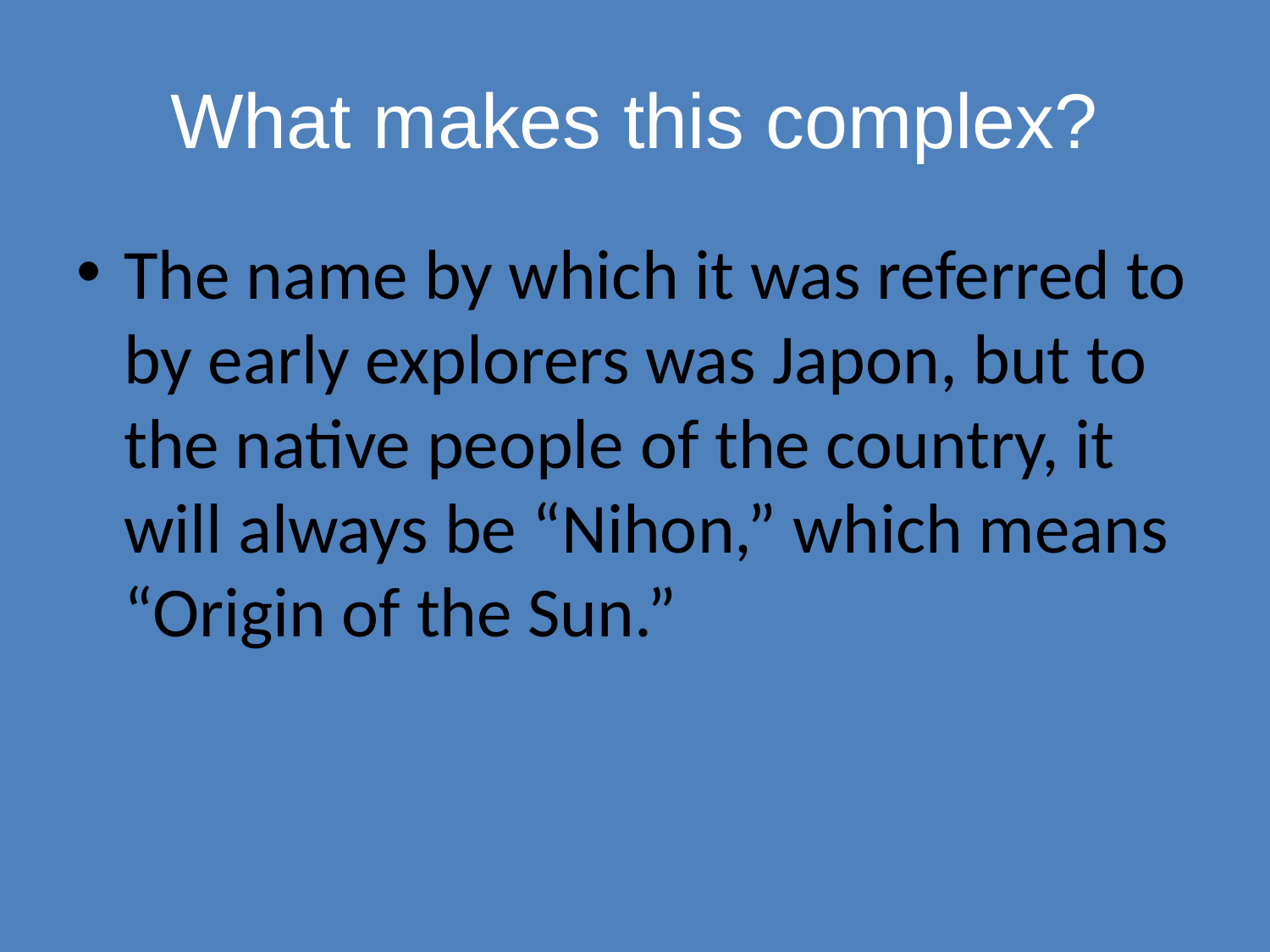

# What makes this complex?
The name by which it was referred to by early explorers was Japon, but to the native people of the country, it will always be “Nihon,” which means “Origin of the Sun.”